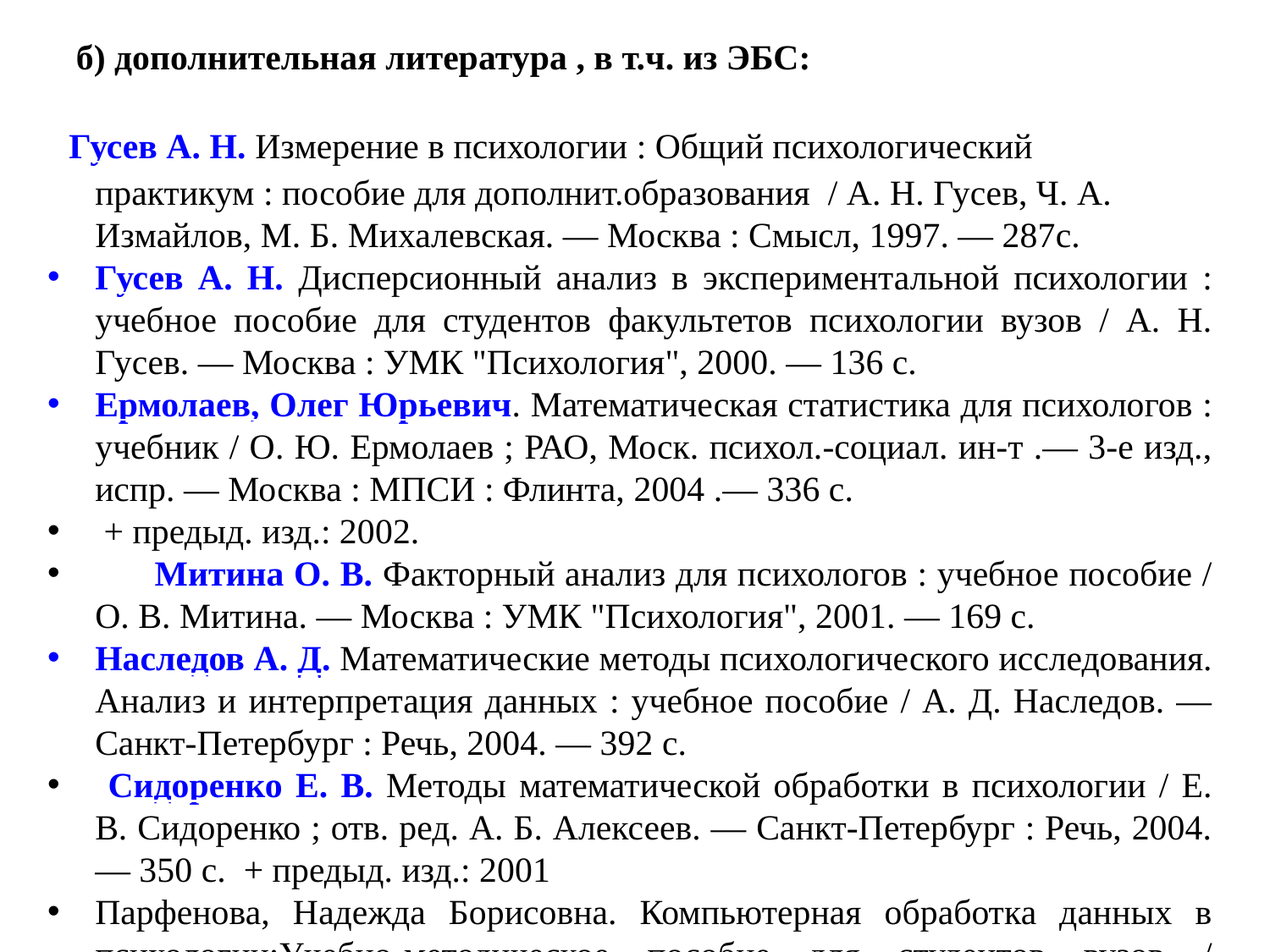

б) дополнительная литература , в т.ч. из ЭБС:

  Гусев А. Н. Измерение в психологии : Общий психологический практикум : пособие для дополнит.образования  / А. Н. Гусев, Ч. А. Измайлов, М. Б. Михалевская. — Москва : Смысл, 1997. — 287с.
Гусев А. Н. Дисперсионный анализ в экспериментальной психологии : учебное пособие для студентов факультетов психологии вузов / А. Н. Гусев. — Москва : УМК "Психология", 2000. — 136 с.
Ермолаев, Олег Юрьевич. Математическая статистика для психологов : учебник / О. Ю. Ермолаев ; РАО, Моск. психол.-социал. ин-т .— 3-е изд., испр. — Москва : МПСИ : Флинта, 2004 .— 336 с.
 + предыд. изд.: 2002.
      Митина О. В. Факторный анализ для психологов : учебное пособие / О. В. Митина. — Москва : УМК "Психология", 2001. — 169 с.
Наследов А. Д. Математические методы психологического исследования. Анализ и интерпретация данных : учебное пособие / А. Д. Наследов. — Санкт-Петербург : Речь, 2004. — 392 с.
 Сидоренко Е. В. Методы математической обработки в психологии / Е. В. Сидоренко ; отв. ред. А. Б. Алексеев. — Санкт-Петербург : Речь, 2004. — 350 с.  + предыд. изд.: 2001
Парфенова, Надежда Борисовна. Компьютерная обработка данных в психологии:Учебно-методическое пособие для студентов вузов / Минобраз.РФ,Псков.гос.пед.ин-т им.С.М.Кирова .— Псков : ПГПИ, 2002 .— 54с. — Библиогр.:с.50. — ISBN 5-87854-208-0.